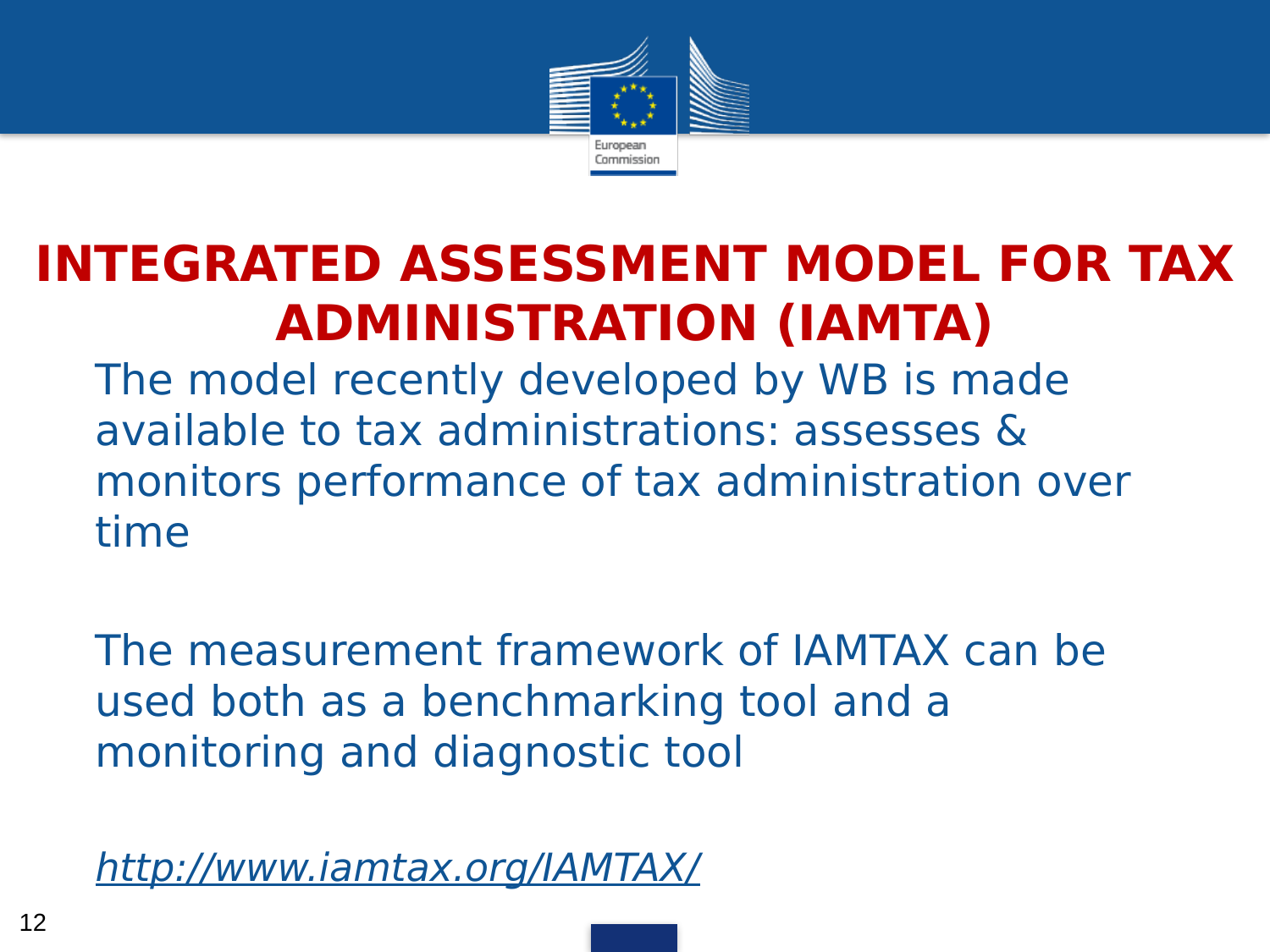

INTEGRATED ASSESSMENT MODEL FOR TAX ADMINISTRATION (IAMTA)
The model recently developed by WB is made available to tax administrations: assesses & monitors performance of tax administration over time

The measurement framework of IAMTAX can be used both as a benchmarking tool and a monitoring and diagnostic tool

http://www.iamtax.org/IAMTAX/
12